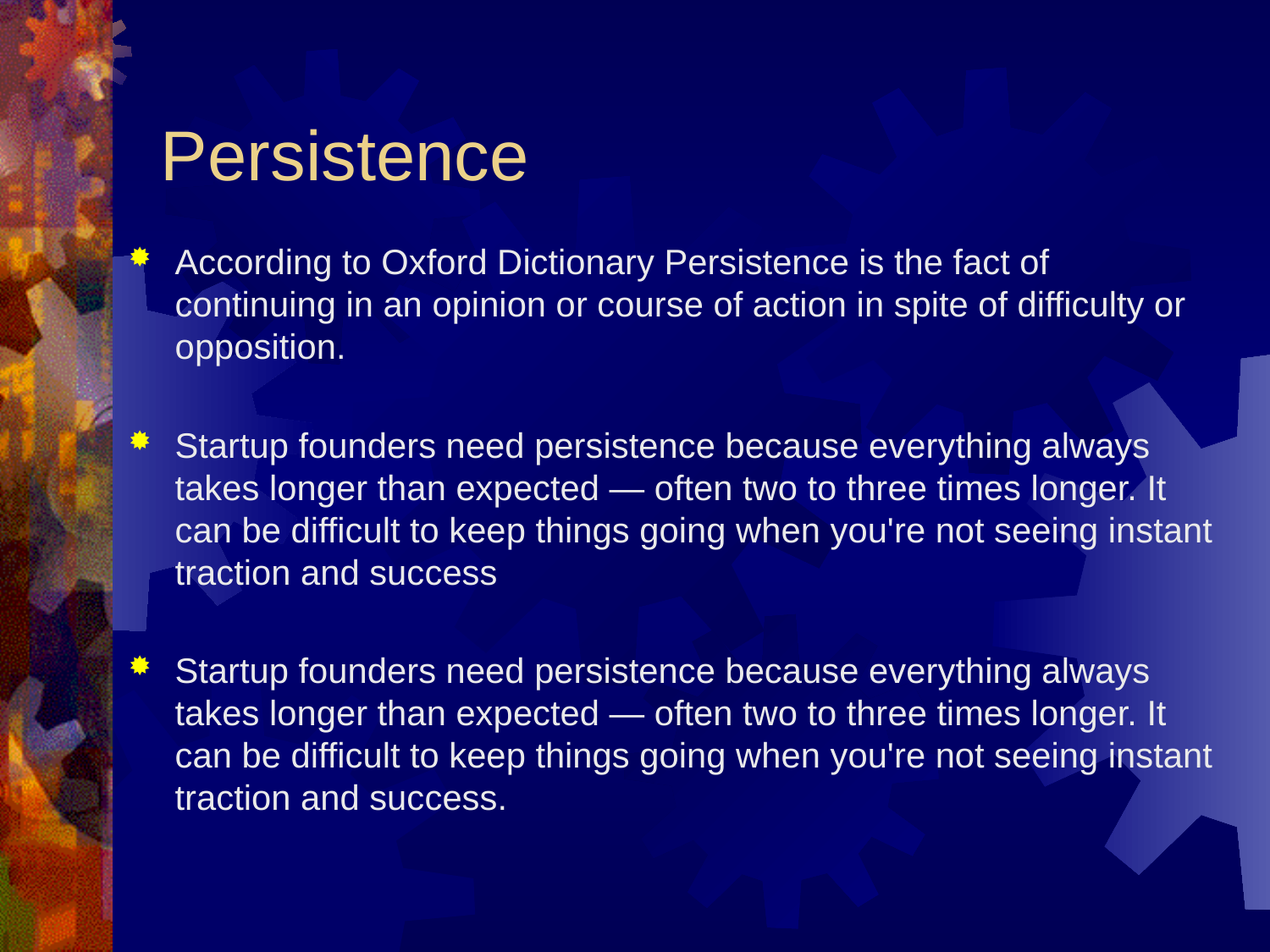

# Persistence
According to Oxford Dictionary Persistence is the fact of continuing in an opinion or course of action in spite of difficulty or opposition.

Startup founders need persistence because everything always takes longer than expected — often two to three times longer. It can be difficult to keep things going when you're not seeing instant traction and success

Startup founders need persistence because everything always takes longer than expected — often two to three times longer. It can be difficult to keep things going when you're not seeing instant traction and success.